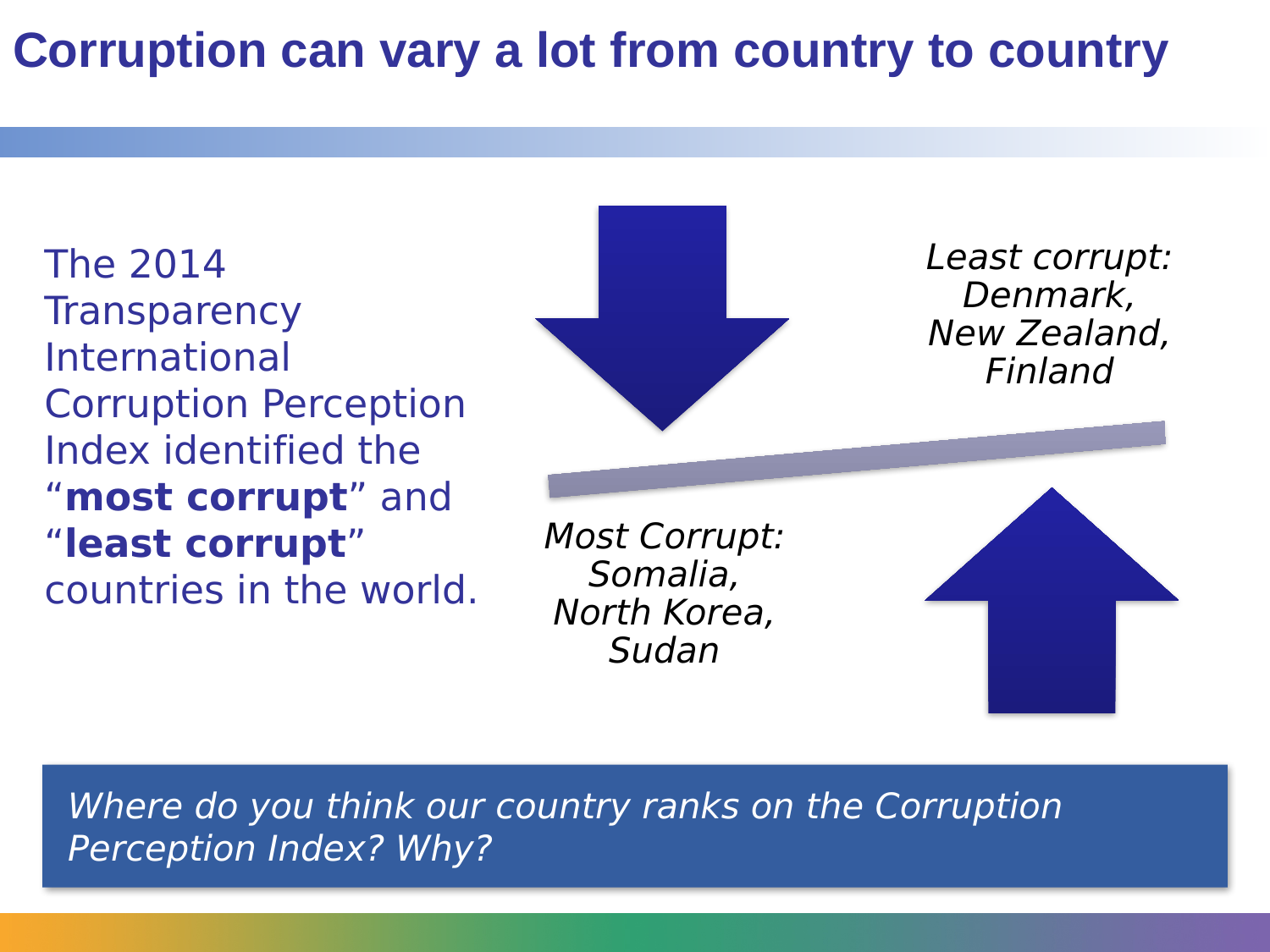

# Corruption can vary a lot from country to country

Least corrupt: Denmark, New Zealand, Finland
Most Corrupt: Somalia, North Korea, Sudan
The 2014 Transparency International Corruption Perception Index identified the  “most corrupt” and “least corrupt” countries in the world.
Where do you think our country ranks on the Corruption Perception Index? Why?